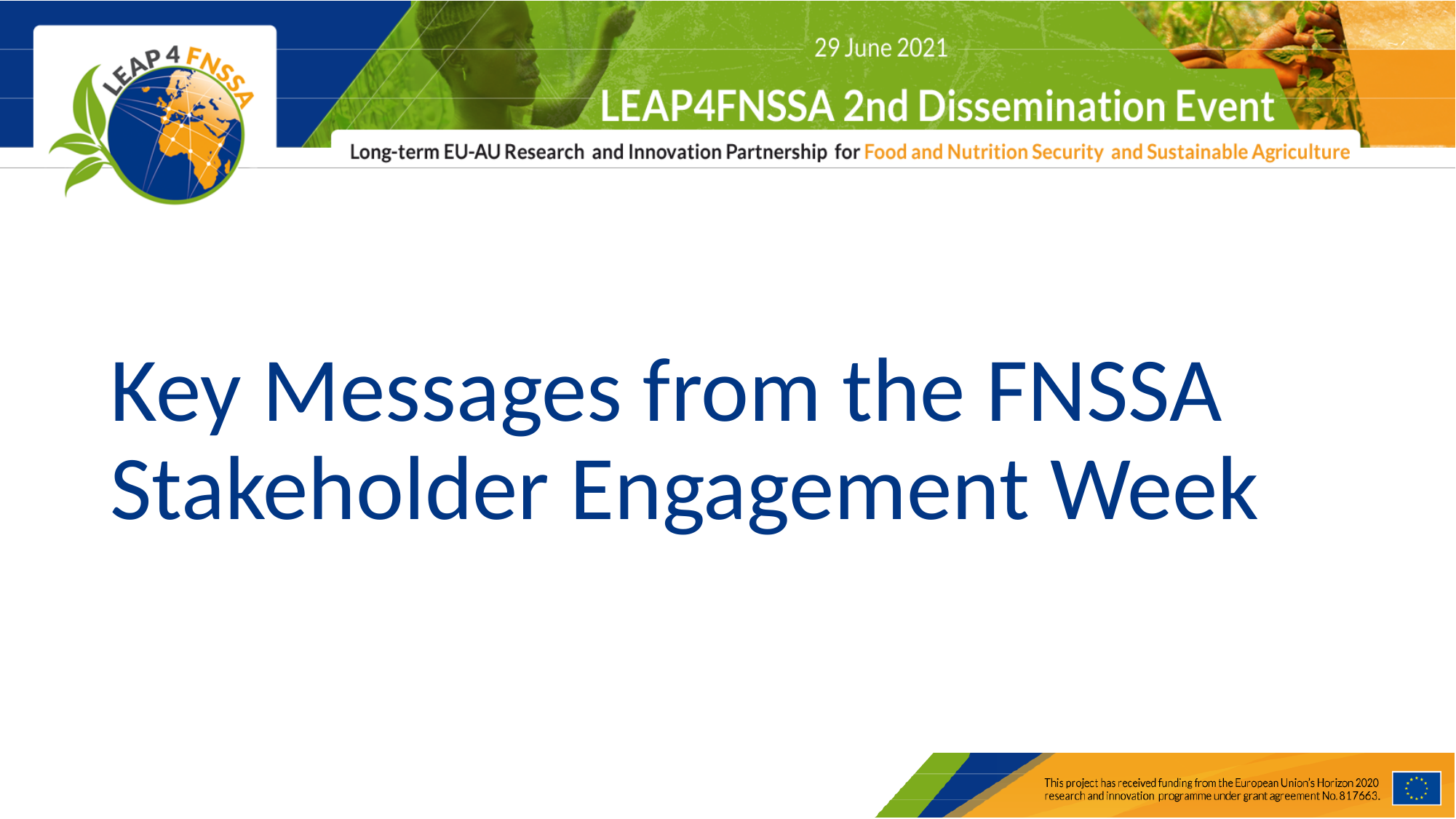

# Key Messages from the FNSSA Stakeholder Engagement Week